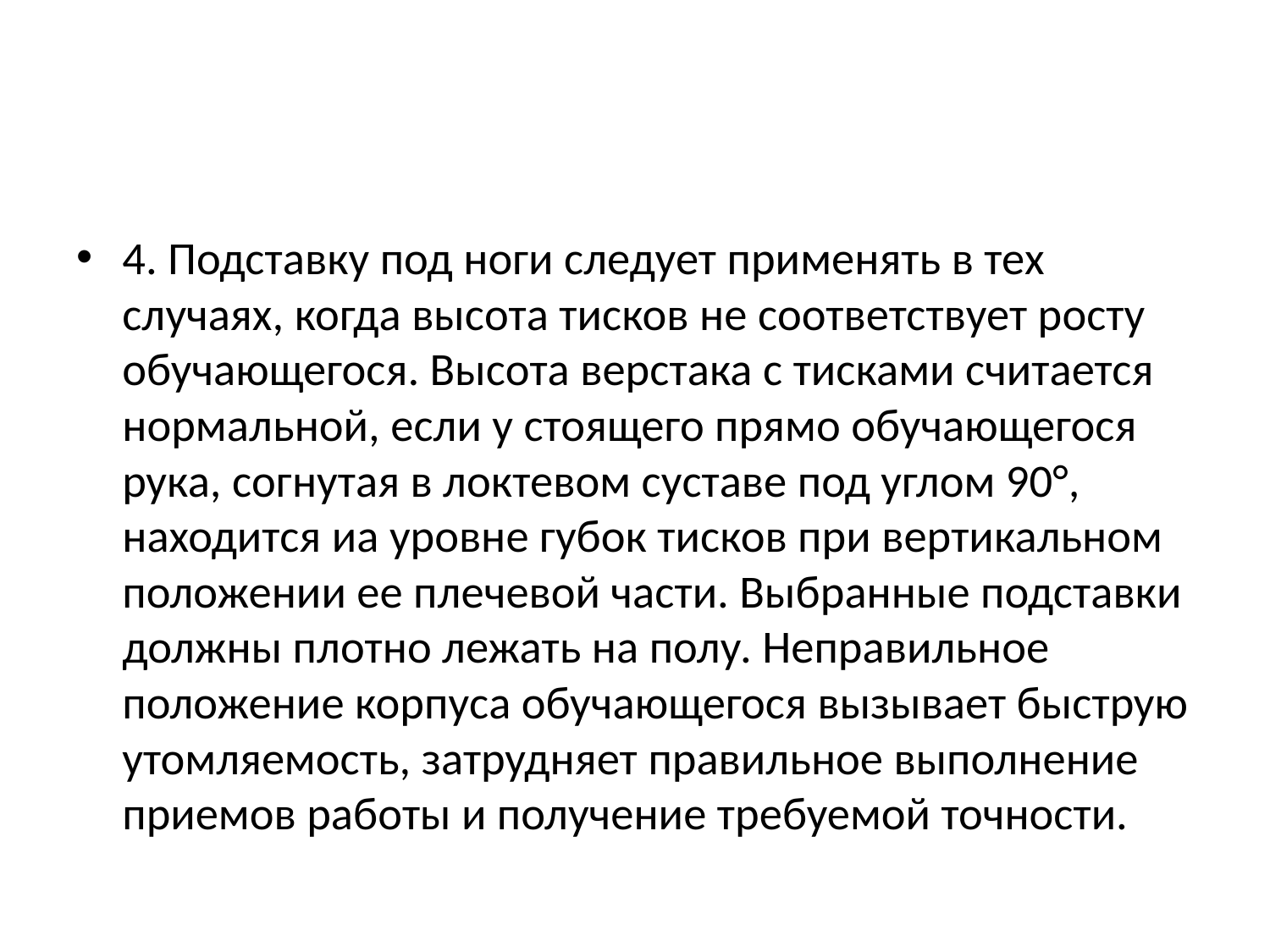

#
4. Подставку под ноги следует применять в тех случаях, когда высота тисков не соответствует росту обучающегося. Высота верстака с тисками считается нормальной, если у стоящего прямо обучающегося рука, согнутая в локтевом суставе под углом 90°, находится иа уровне губок тисков при вертикальном положении ее плечевой части. Выбранные подставки должны плотно лежать на полу. Неправильное положение корпуса обучающегося вызывает быструю утомляемость, затрудняет правильное выполнение приемов работы и получение требуемой точности.